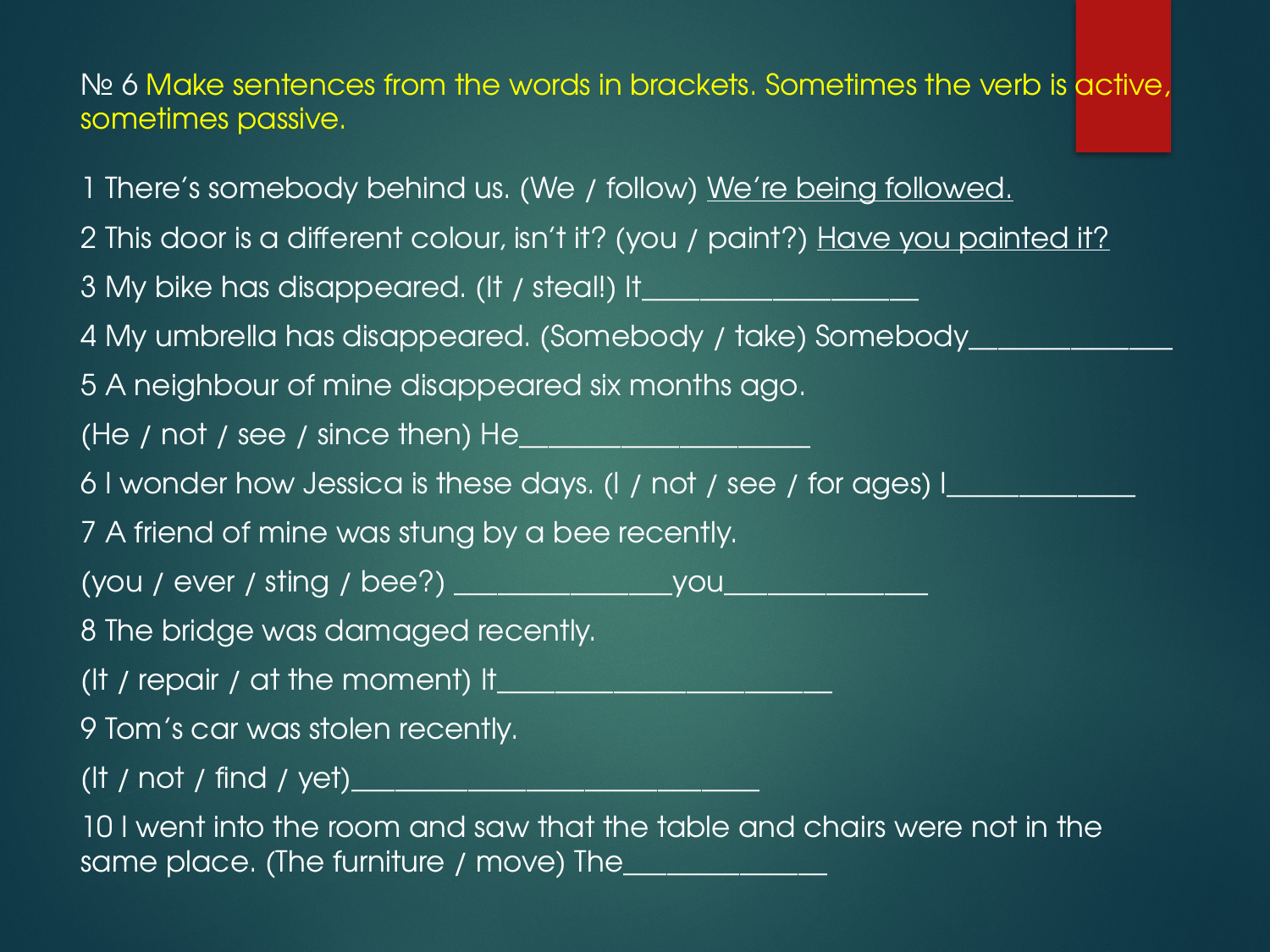

№ 6 Make sentences from the words in brackets. Sometimes the verb is active, sometimes passive.
1 There’s somebody behind us. (We / follow) We’re being followed.
2 This door is a different colour, isn’t it? (you / paint?) Have you painted it?
3 My bike has disappeared. (It / steal!) It___________________
4 My umbrella has disappeared. (Somebody / take) Somebody______________
5 A neighbour of mine disappeared six months ago.
(He / not / see / since then) He____________________
6 I wonder how Jessica is these days. (I / not / see / for ages) I_____________
7 A friend of mine was stung by a bee recently.
(you / ever / sting / bee?) _______________you______________
8 The bridge was damaged recently.
(It / repair / at the moment) It_______________________
9 Tom’s car was stolen recently.
(It / not / find / yet)____________________________
10 I went into the room and saw that the table and chairs were not in the same place. (The furniture / move) The______________